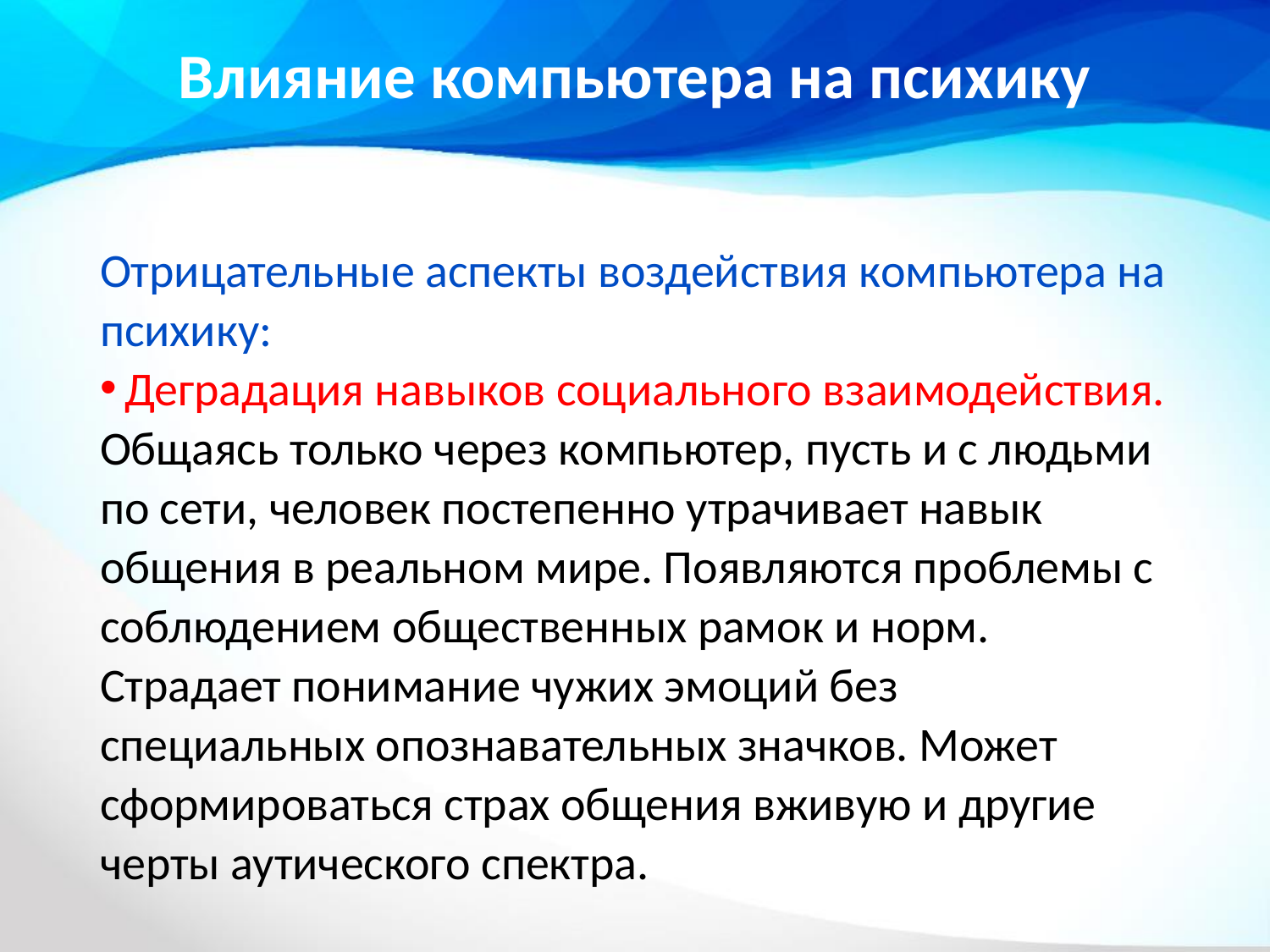

# Влияние компьютера на психику
Отрицательные аспекты воздействия компьютера на психику:
Деградация навыков социального взаимодействия.
Общаясь только через компьютер, пусть и с людьми по сети, человек постепенно утрачивает навык общения в реальном мире. Появляются проблемы с соблюдением общественных рамок и норм. Страдает понимание чужих эмоций без специальных опознавательных значков. Может сформироваться страх общения вживую и другие черты аутического спектра.